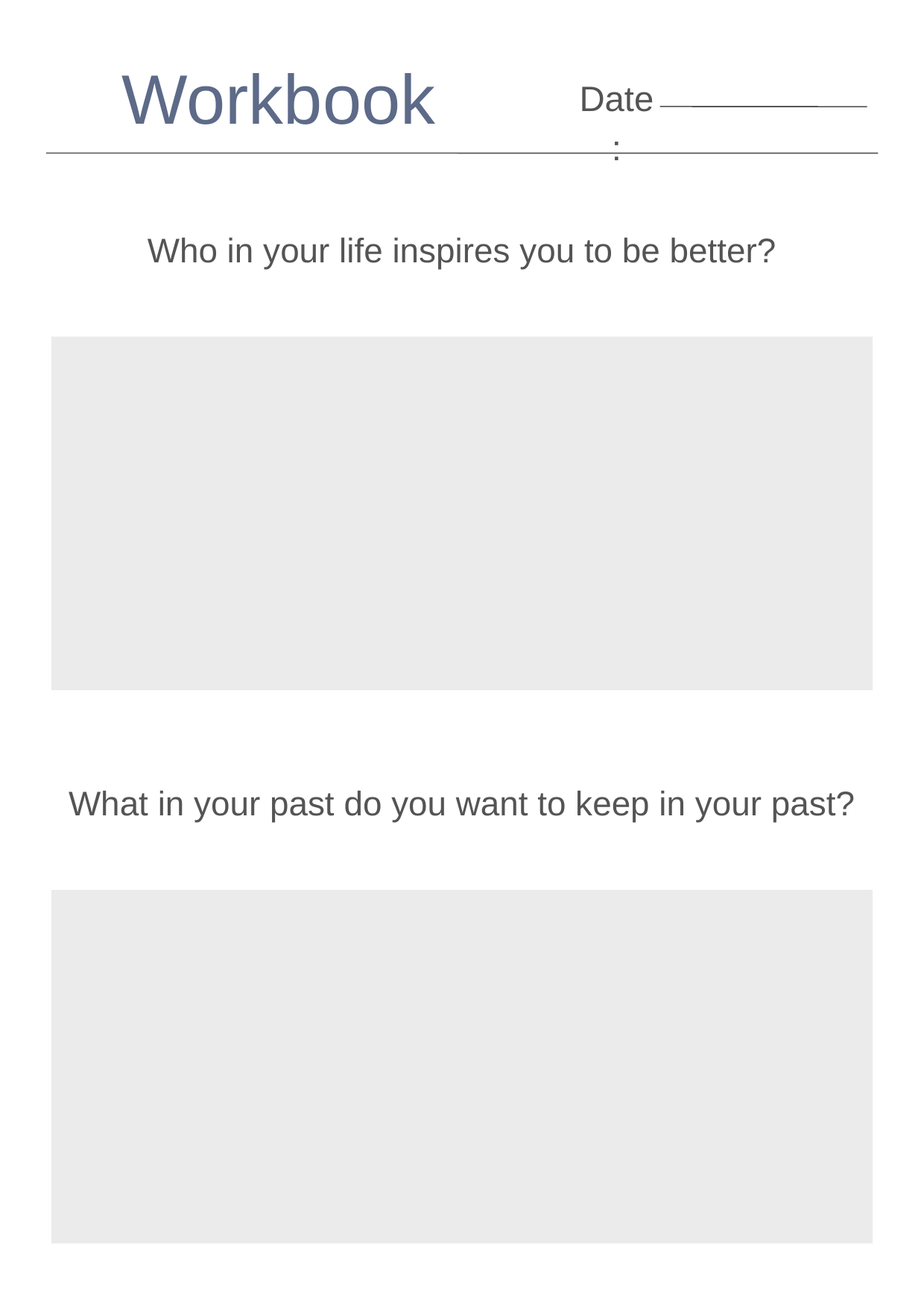

Workbook
Date:

Who in your life inspires you to be better?

What in your past do you want to keep in your past?